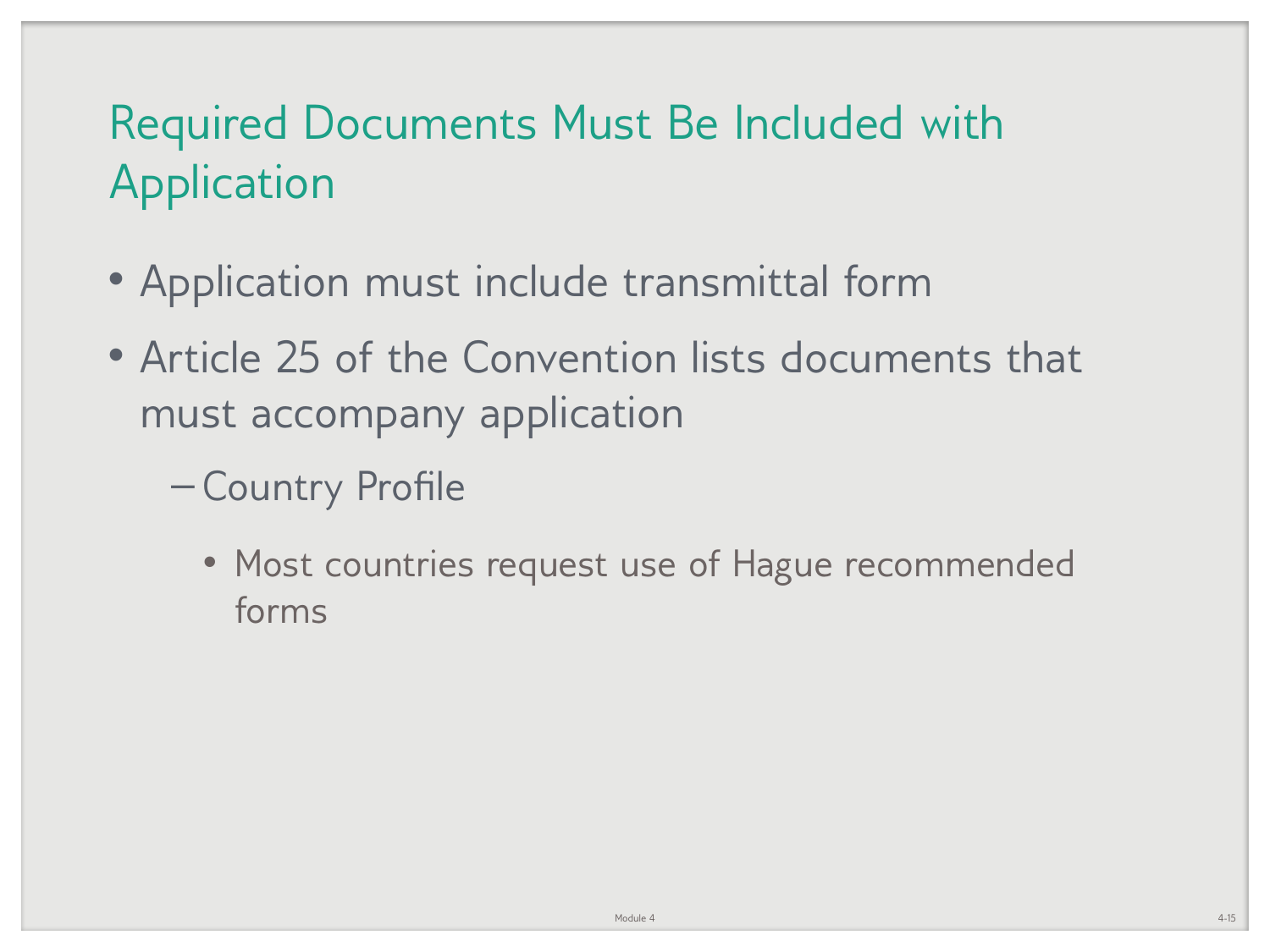

# Required Documents Must Be Included with Application
Application must include transmittal form
Article 25 of the Convention lists documents that must accompany application
Country Profile
Most countries request use of Hague recommended forms
Module 4
4-15